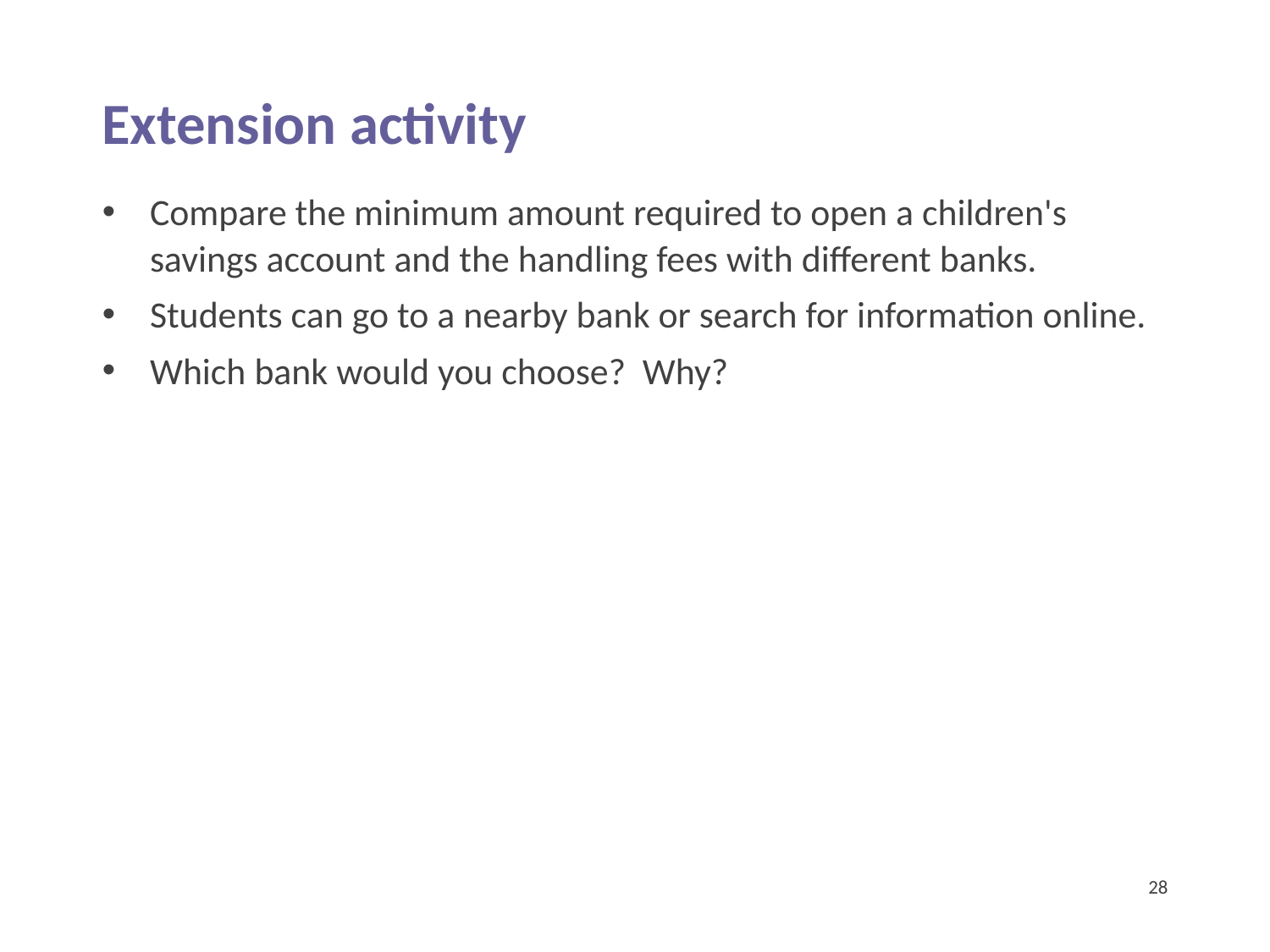

Extension activity
Compare the minimum amount required to open a children's savings account and the handling fees with different banks.
Students can go to a nearby bank or search for information online.
Which bank would you choose?  Why?
28